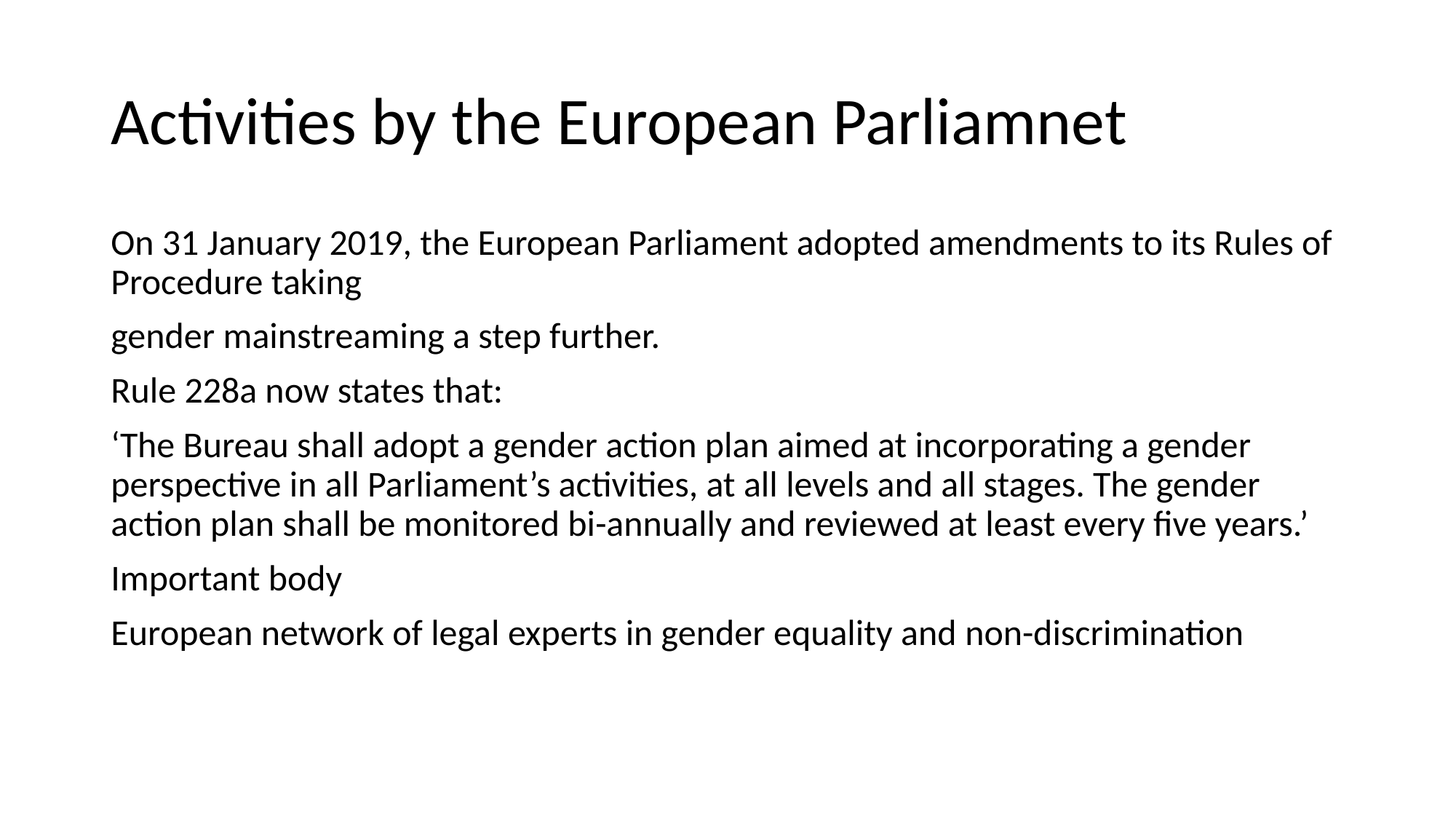

# Activities by the European Parliamnet
On 31 January 2019, the European Parliament adopted amendments to its Rules of Procedure taking
gender mainstreaming a step further.
Rule 228a now states that:
‘The Bureau shall adopt a gender action plan aimed at incorporating a gender perspective in all Parliament’s activities, at all levels and all stages. The gender action plan shall be monitored bi-annually and reviewed at least every five years.’
Important body
European network of legal experts in gender equality and non-discrimination